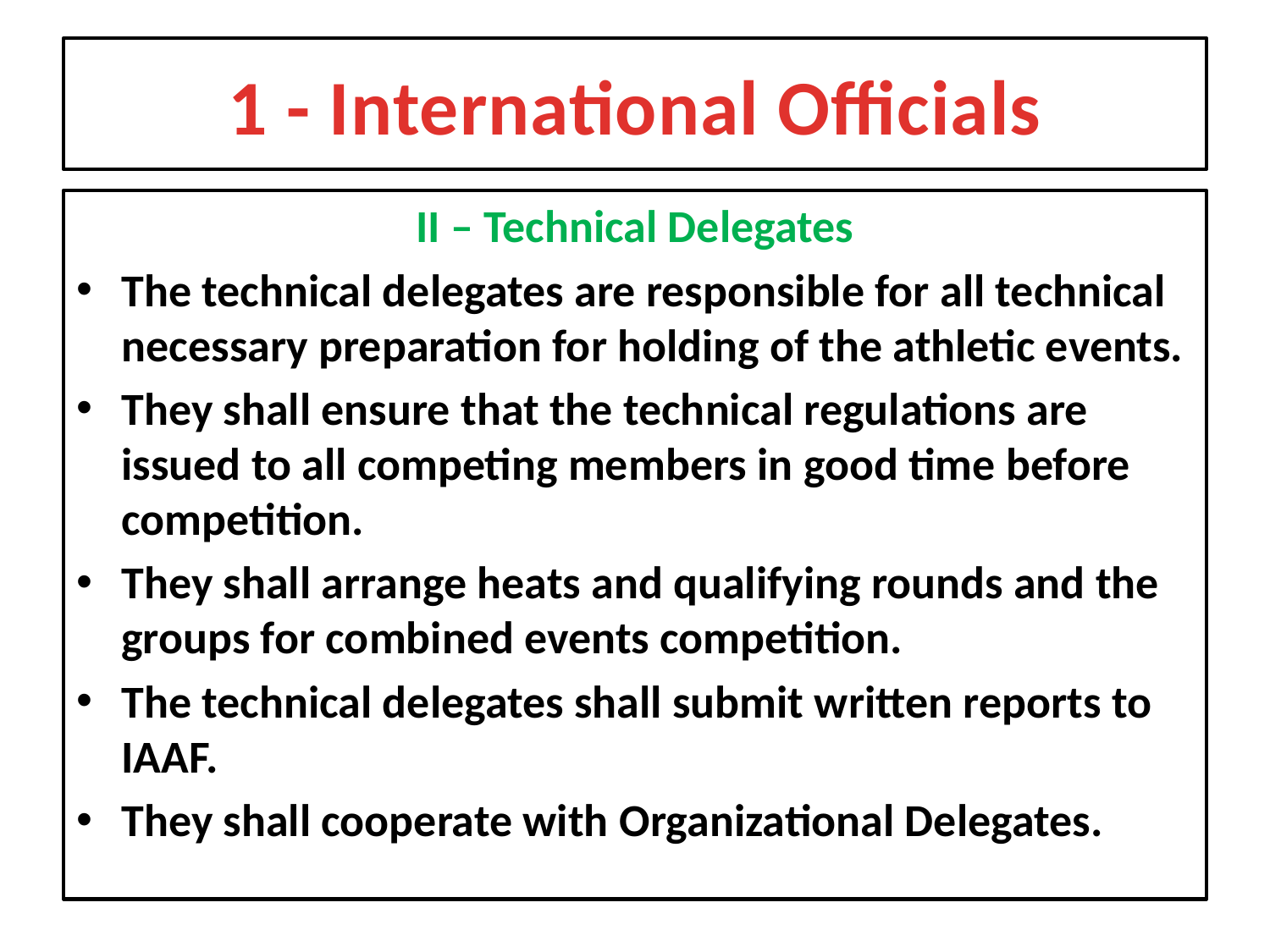

# 1 - International Officials
II – Technical Delegates
The technical delegates are responsible for all technical necessary preparation for holding of the athletic events.
They shall ensure that the technical regulations are issued to all competing members in good time before competition.
They shall arrange heats and qualifying rounds and the groups for combined events competition.
The technical delegates shall submit written reports to IAAF.
They shall cooperate with Organizational Delegates.